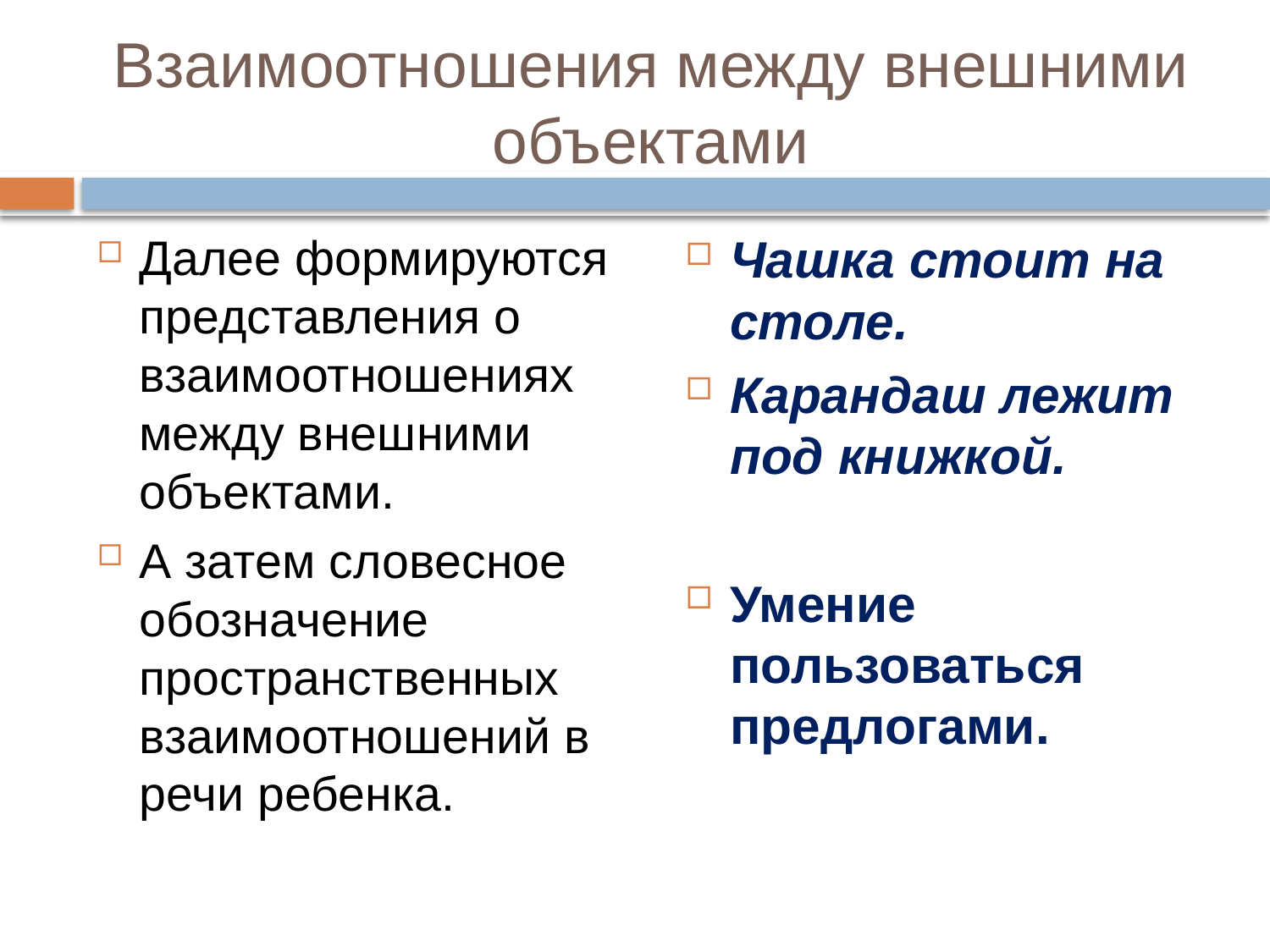

# Взаимоотношения между внешними объектами
Далее формируются представления о взаимоотношениях между внешними объектами.
А затем словесное обозначение пространственных взаимоотношений в речи ребенка.
Чашка стоит на столе.
Карандаш лежит под книжкой.

Умение пользоваться предлогами.